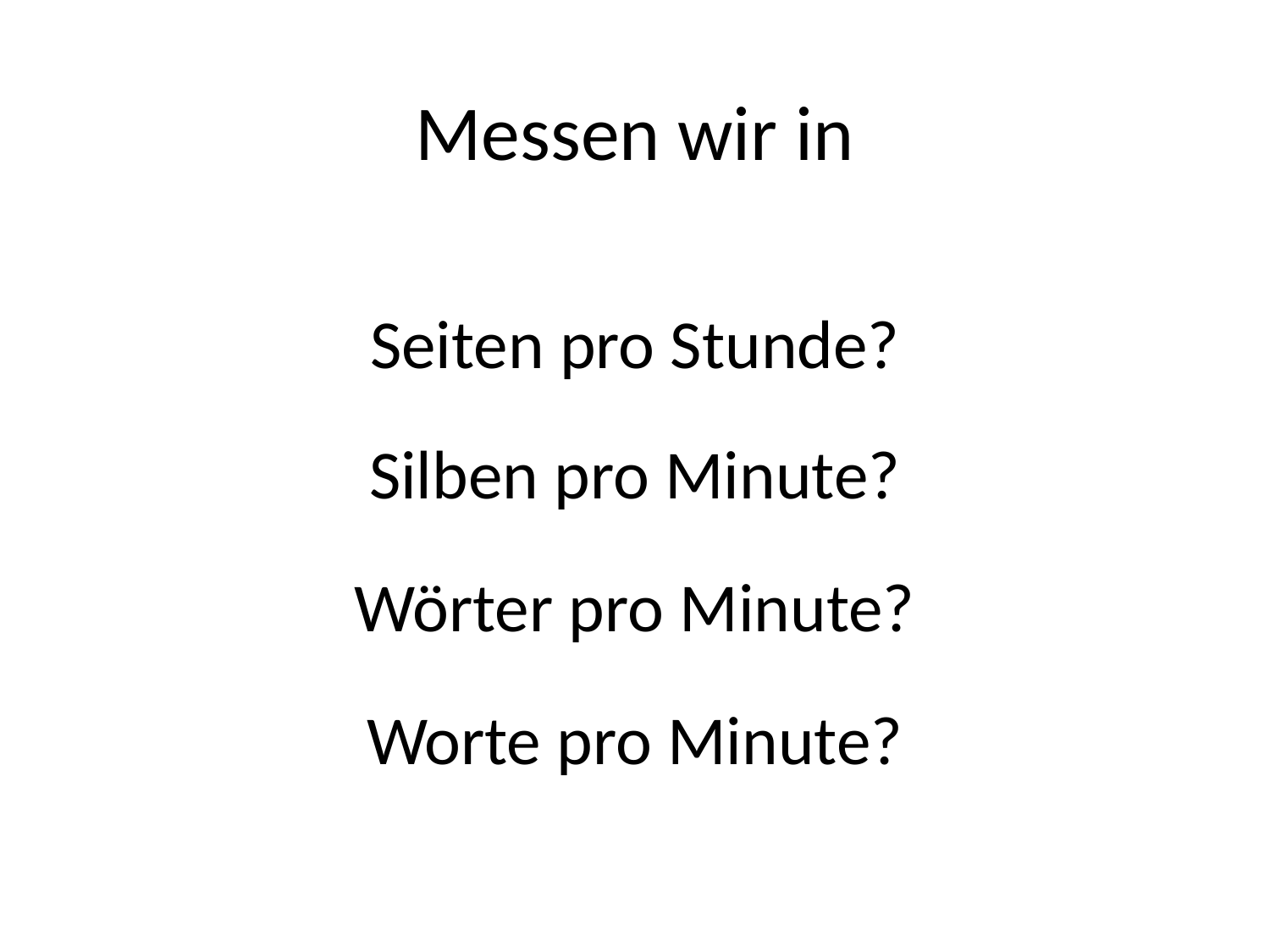

# Messen wir in

Seiten pro Stunde?
Silben pro Minute?

Wörter pro Minute?

Worte pro Minute?